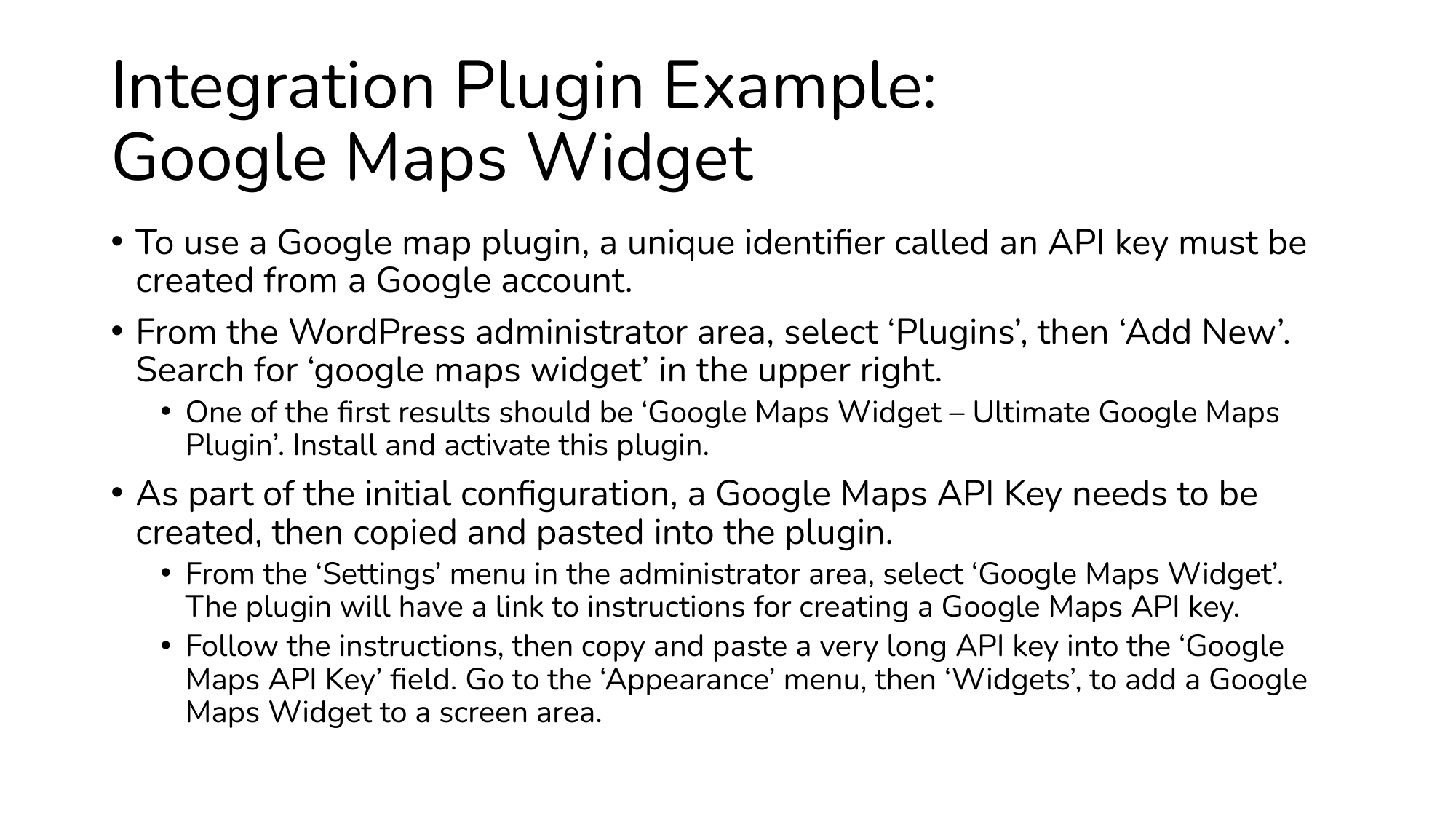

# Integration Plugin Example: Google Maps Widget
To use a Google map plugin, a unique identifier called an API key must be created from a Google account.
From the WordPress administrator area, select ‘Plugins’, then ‘Add New’. Search for ‘google maps widget’ in the upper right.
One of the first results should be ‘Google Maps Widget – Ultimate Google Maps Plugin’. Install and activate this plugin.
As part of the initial configuration, a Google Maps API Key needs to be created, then copied and pasted into the plugin.
From the ‘Settings’ menu in the administrator area, select ‘Google Maps Widget’. The plugin will have a link to instructions for creating a Google Maps API key.
Follow the instructions, then copy and paste a very long API key into the ‘Google Maps API Key’ field. Go to the ‘Appearance’ menu, then ‘Widgets’, to add a Google Maps Widget to a screen area.